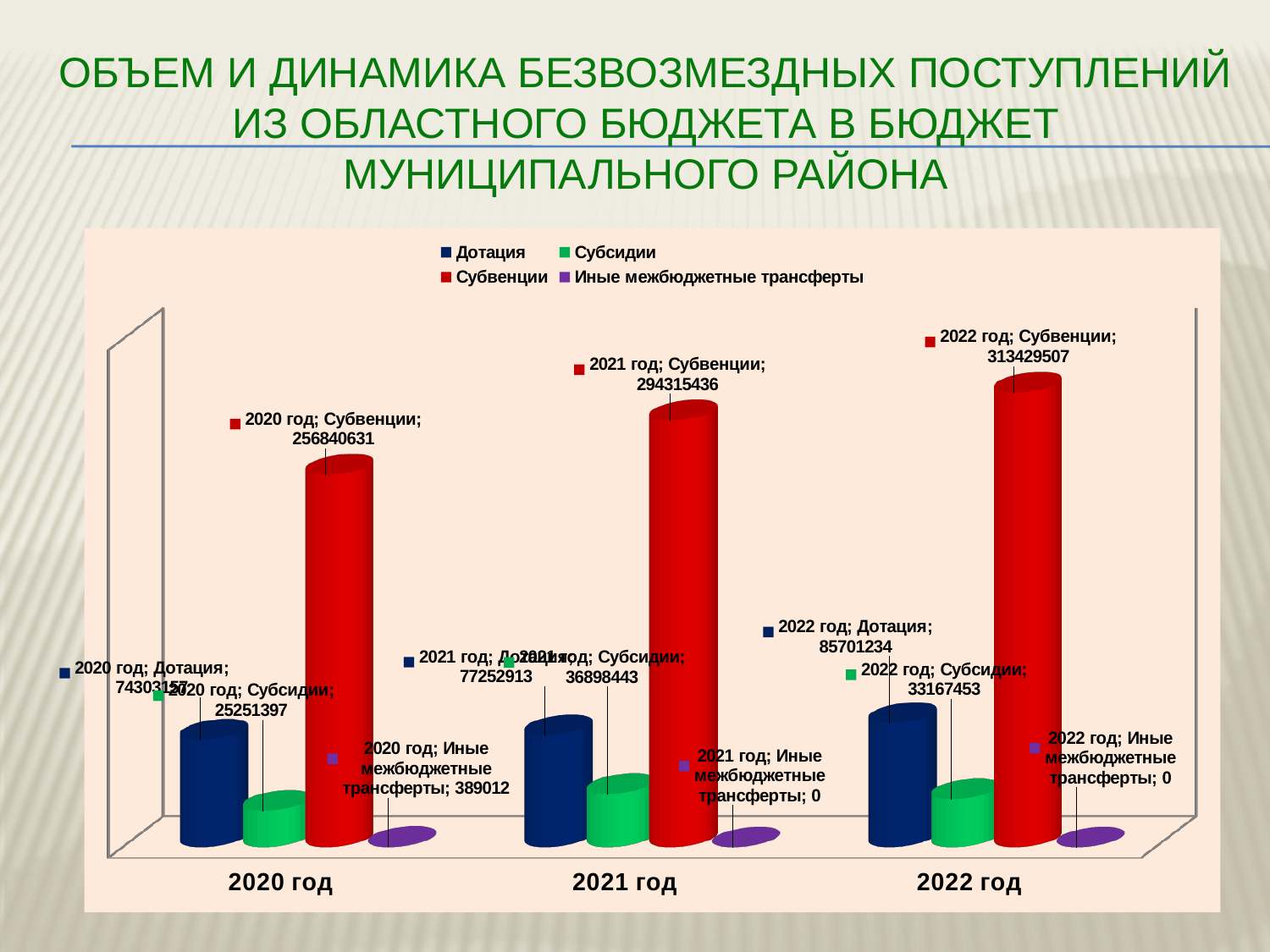

# ОБЪЕМ И ДИНАМИКА БЕЗВОЗМЕЗДНЫХ ПОСТУПЛЕНИЙ ИЗ ОБЛАСТНОГО БЮДЖЕТА В БЮДЖЕТ МУНИЦИПАЛЬНОГО РАЙОНА

[unsupported chart]